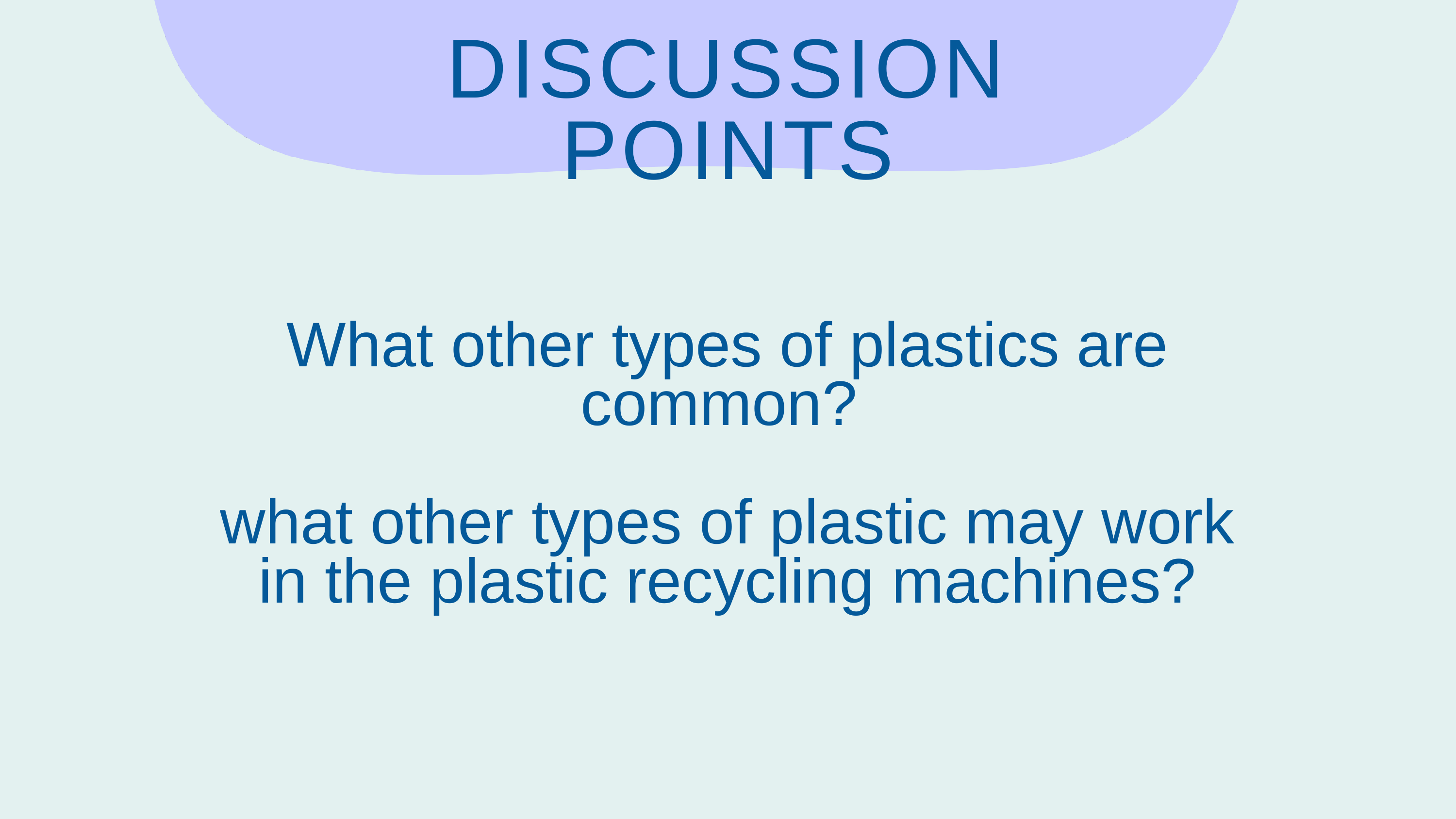

DISCUSSION POINTS
What other types of plastics are common?

what other types of plastic may work in the plastic recycling machines?